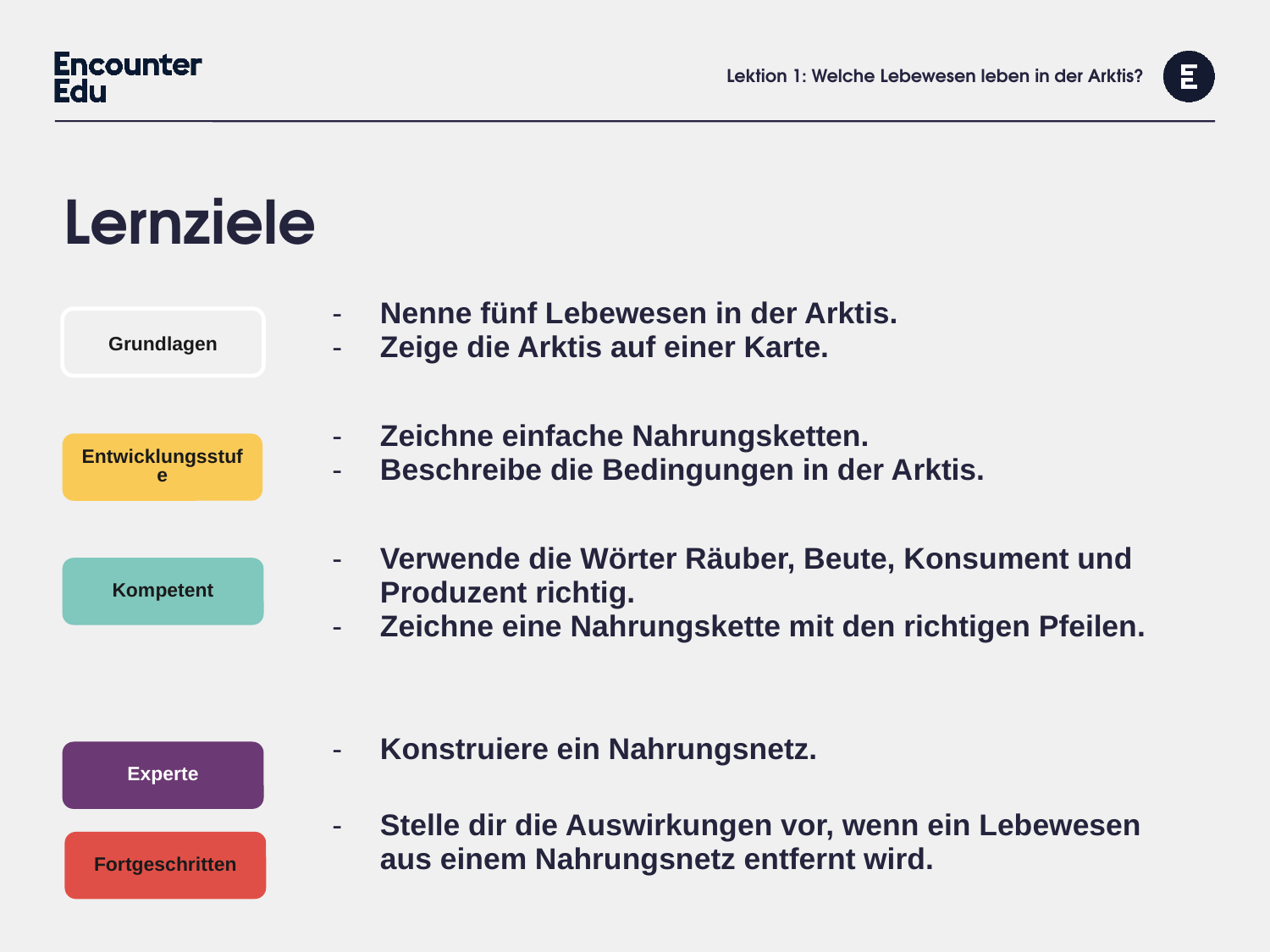

# Lektion 1: Welche Lebewesen leben in der Arktis?
Lernziele
| Nenne fünf Lebewesen in der Arktis. Zeige die Arktis auf einer Karte. |
| --- |
| Zeichne einfache Nahrungsketten. Beschreibe die Bedingungen in der Arktis. |
| Verwende die Wörter Räuber, Beute, Konsument und Produzent richtig. Zeichne eine Nahrungskette mit den richtigen Pfeilen. |
| Konstruiere ein Nahrungsnetz. |
| Stelle dir die Auswirkungen vor, wenn ein Lebewesen aus einem Nahrungsnetz entfernt wird. |
Grundlagen
Entwicklungsstufe
Kompetent
Experte
Fortgeschritten